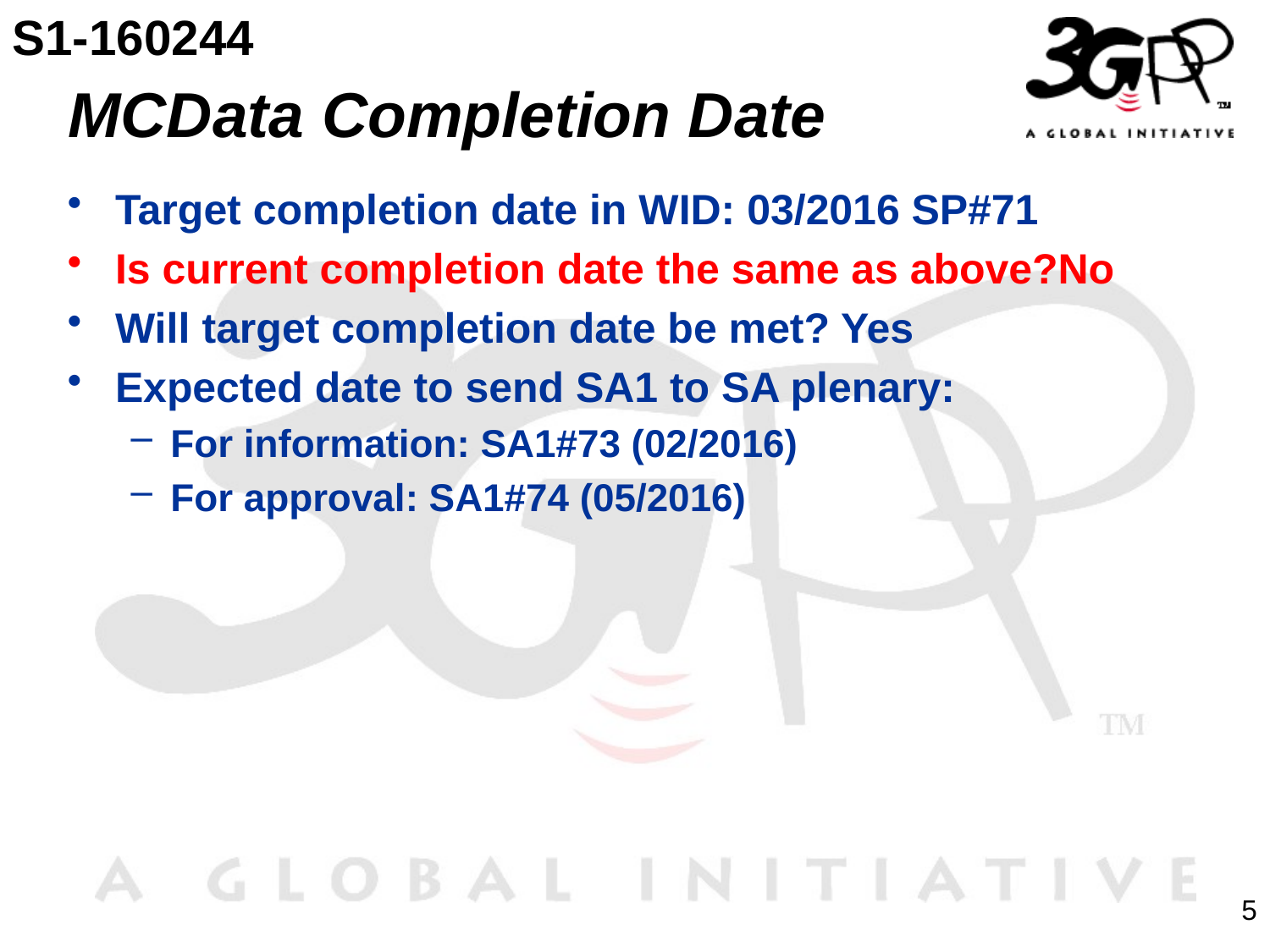

S1-160244
# MCData Completion Date
Target completion date in WID: 03/2016 SP#71
Is current completion date the same as above?No
Will target completion date be met? Yes
Expected date to send SA1 to SA plenary:
For information: SA1#73 (02/2016)
For approval: SA1#74 (05/2016)

5